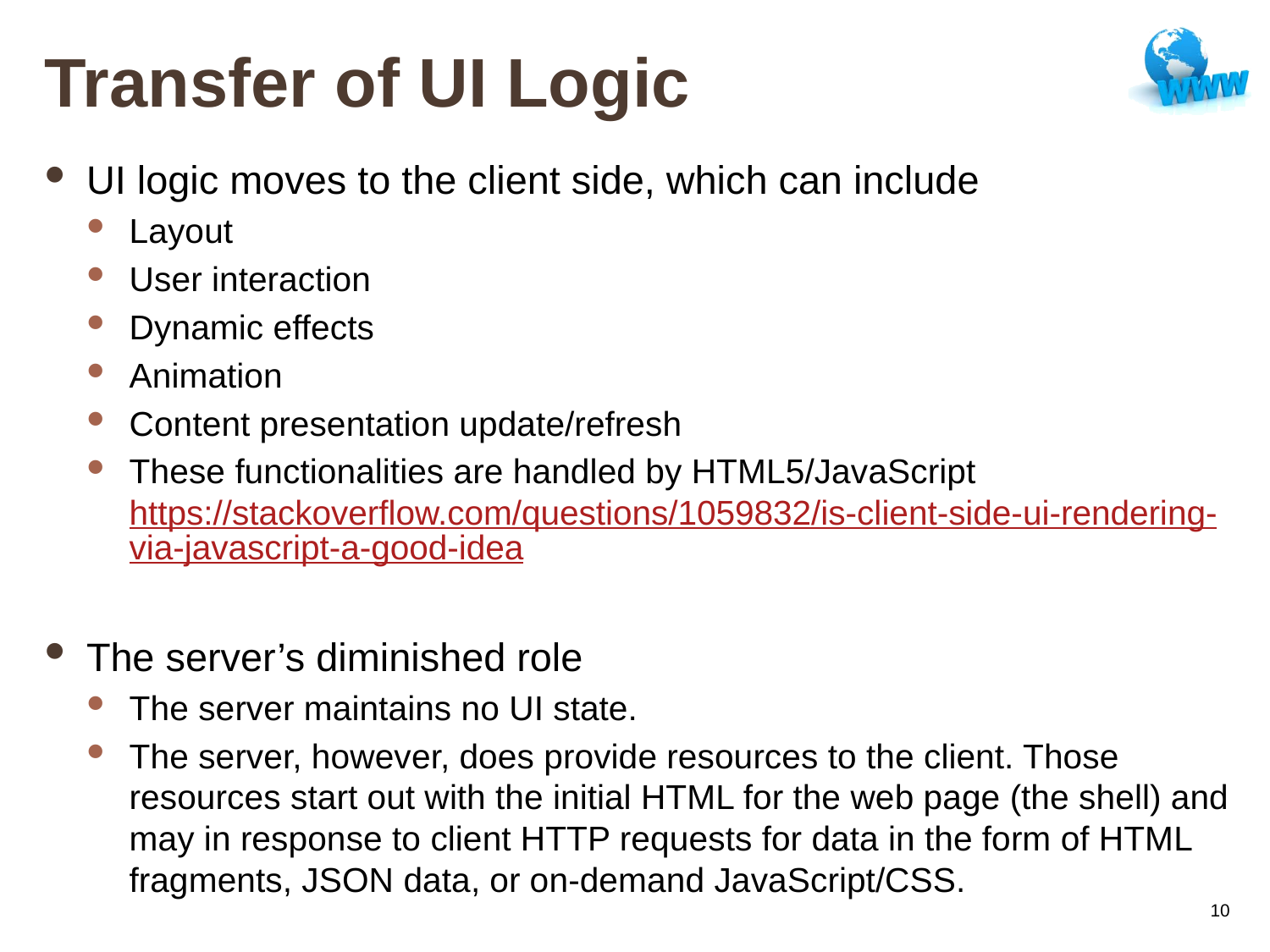

# Transfer of UI Logic
UI logic moves to the client side, which can include
Layout
User interaction
Dynamic effects
Animation
Content presentation update/refresh
These functionalities are handled by HTML5/JavaScript https://stackoverflow.com/questions/1059832/is-client-side-ui-rendering-via-javascript-a-good-idea
The server’s diminished role
The server maintains no UI state.
The server, however, does provide resources to the client. Those resources start out with the initial HTML for the web page (the shell) and may in response to client HTTP requests for data in the form of HTML fragments, JSON data, or on-demand JavaScript/CSS.
10